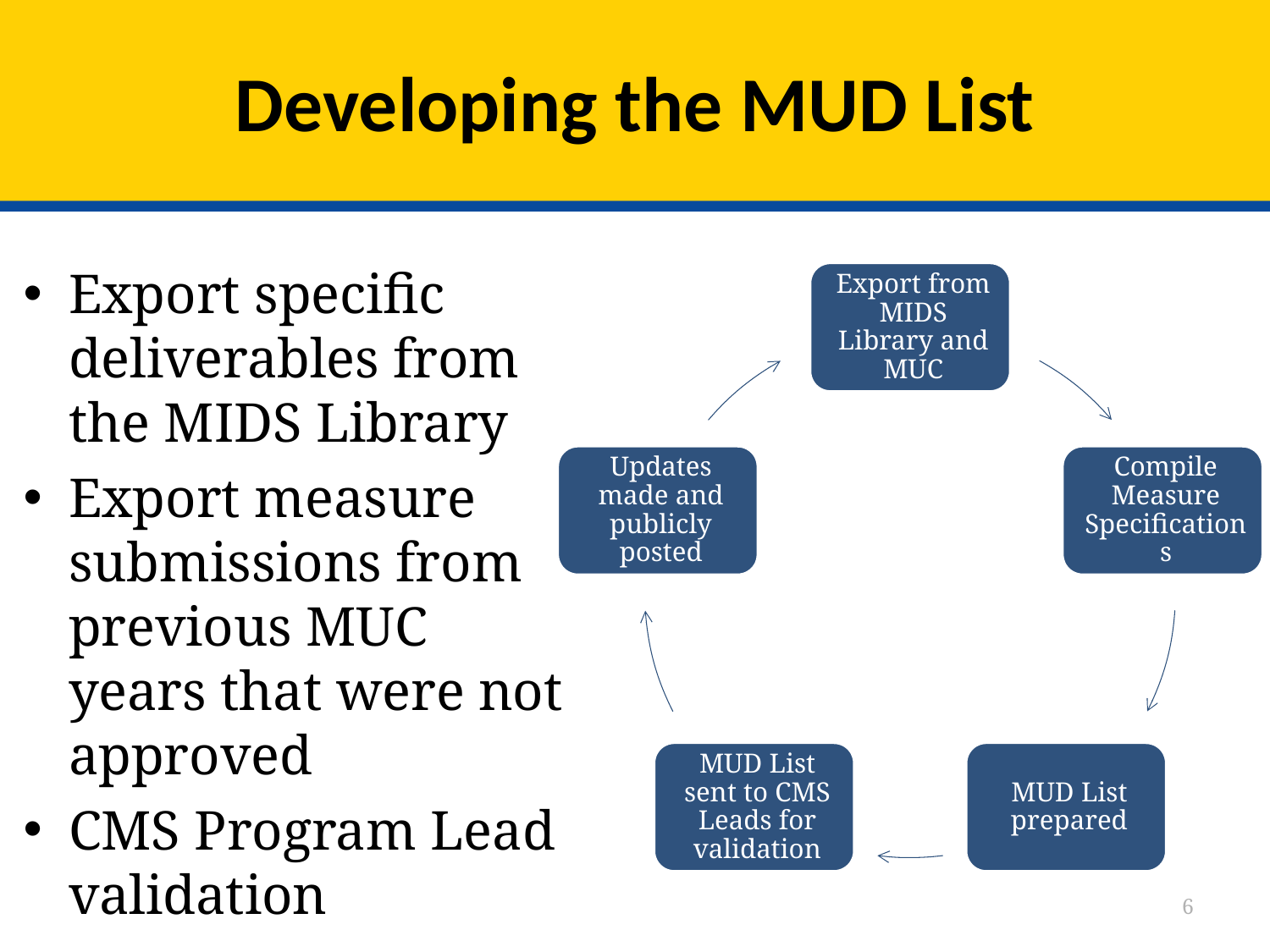

# Developing the MUD List
Export specific deliverables from the MIDS Library
Export measure submissions from previous MUC years that were not approved
CMS Program Lead validation
Export from MIDS Library and MUC
Compile Measure Specifications
MUD List prepared
MUD List sent to CMS Leads for validation
Updates made and publicly posted
6